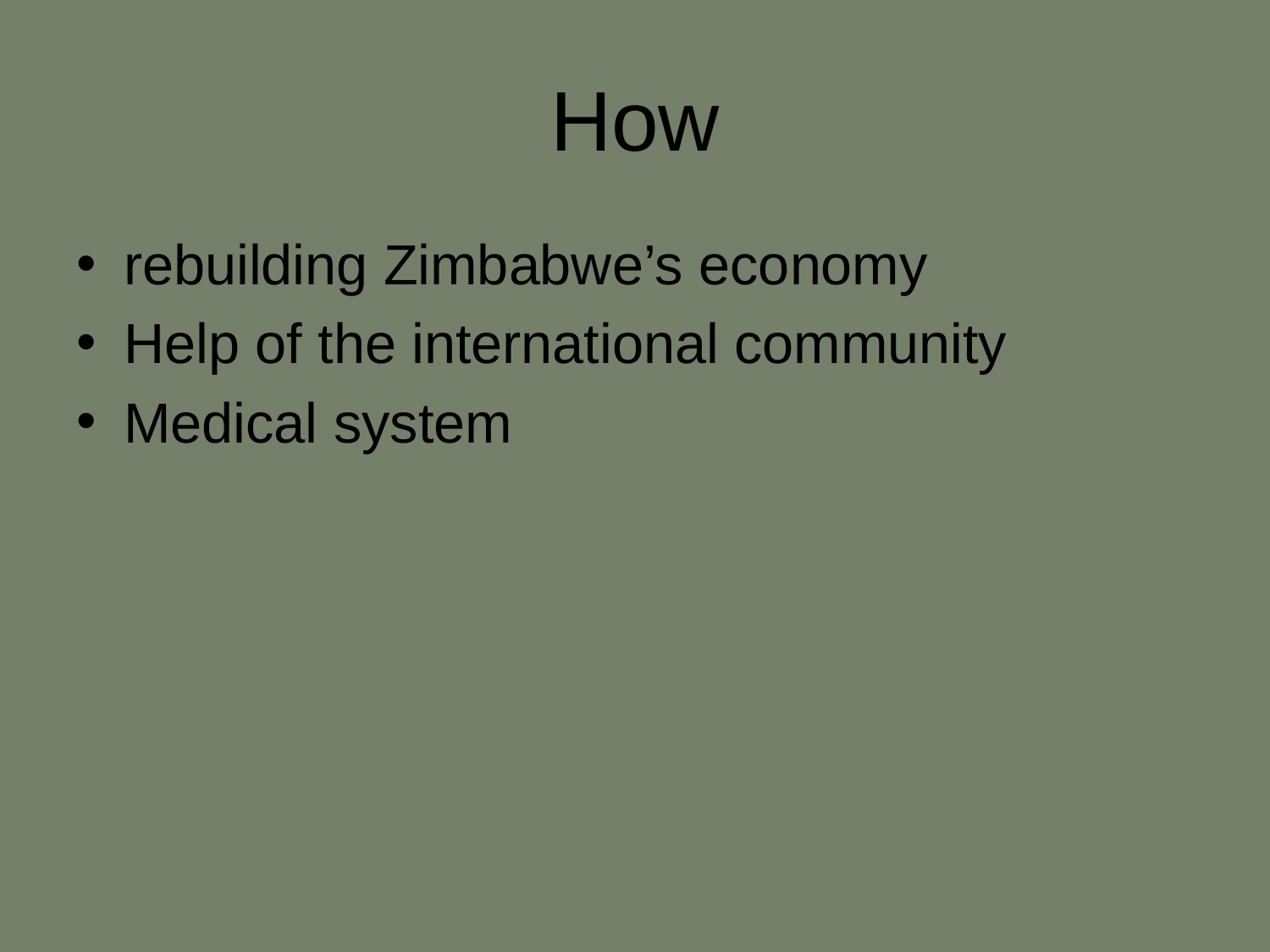

# How
rebuilding Zimbabwe’s economy
Help of the international community
Medical system